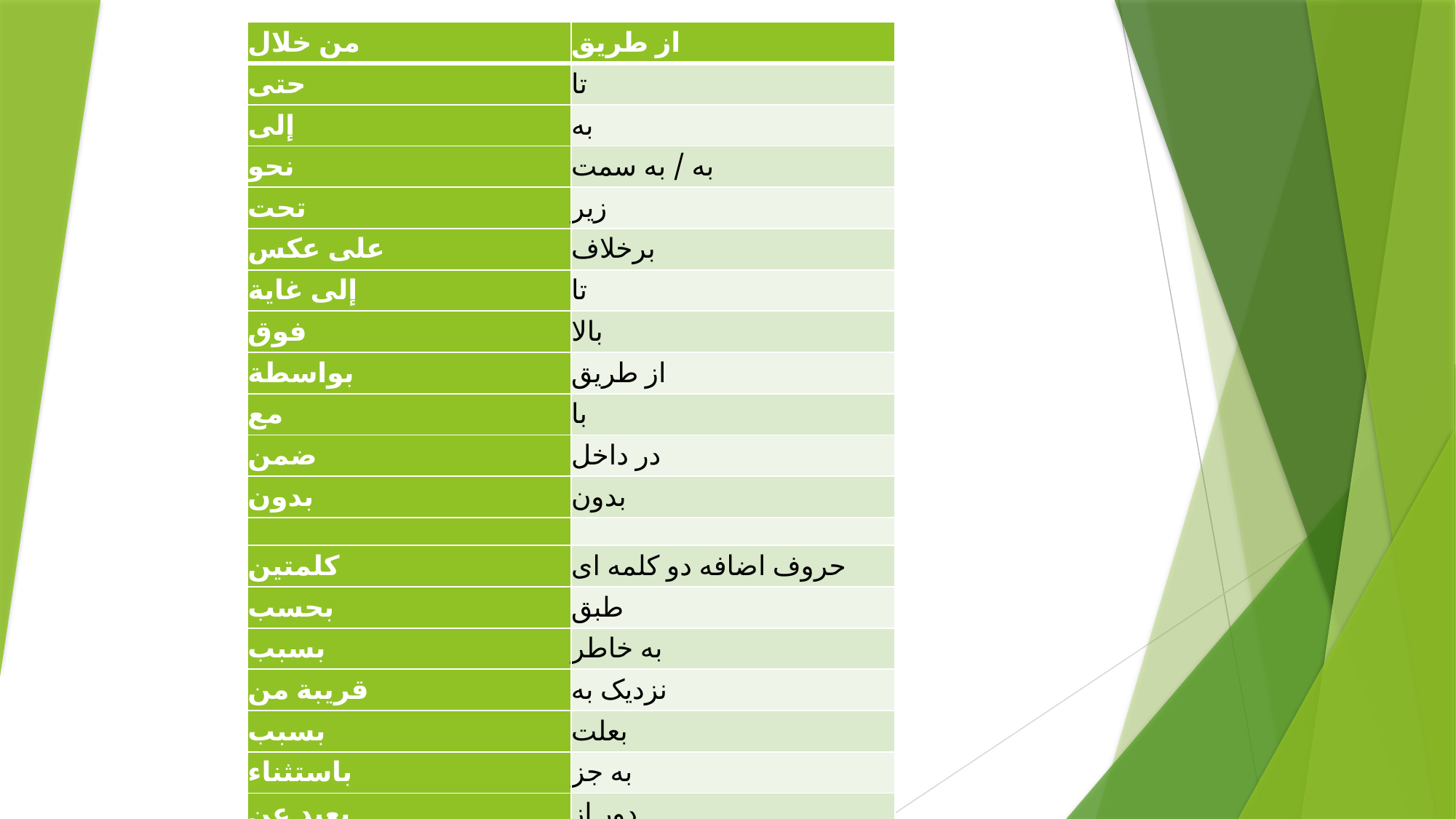

| من خلال | از طریق |
| --- | --- |
| حتى | تا |
| إلى | به |
| نحو | به / به سمت |
| تحت | زیر |
| على عكس | برخلاف |
| إلى غاية | تا |
| فوق | بالا |
| بواسطة | از طریق |
| مع | با |
| ضمن | در داخل |
| بدون | بدون |
|  |  |
| كلمتين | حروف اضافه دو کلمه ای |
| بحسب | طبق |
| بسبب | به خاطر |
| قريبة من | نزدیک به |
| بسبب | بعلت |
| باستثناء | به جز |
| بعيد عن | دور از |